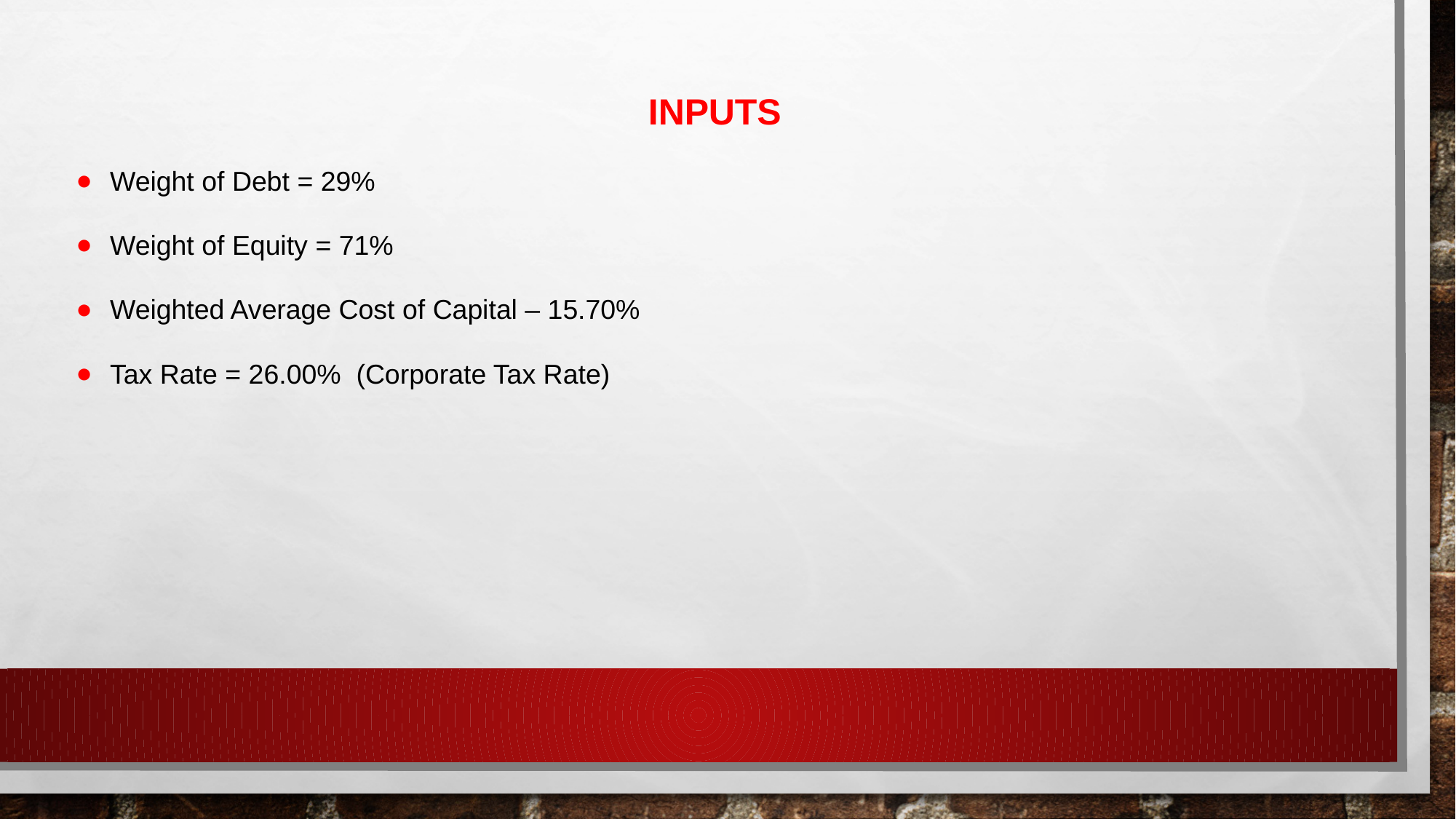

INPUTS
Weight of Debt = 29%
Weight of Equity = 71%
Weighted Average Cost of Capital – 15.70%
Tax Rate = 26.00%  (Corporate Tax Rate)